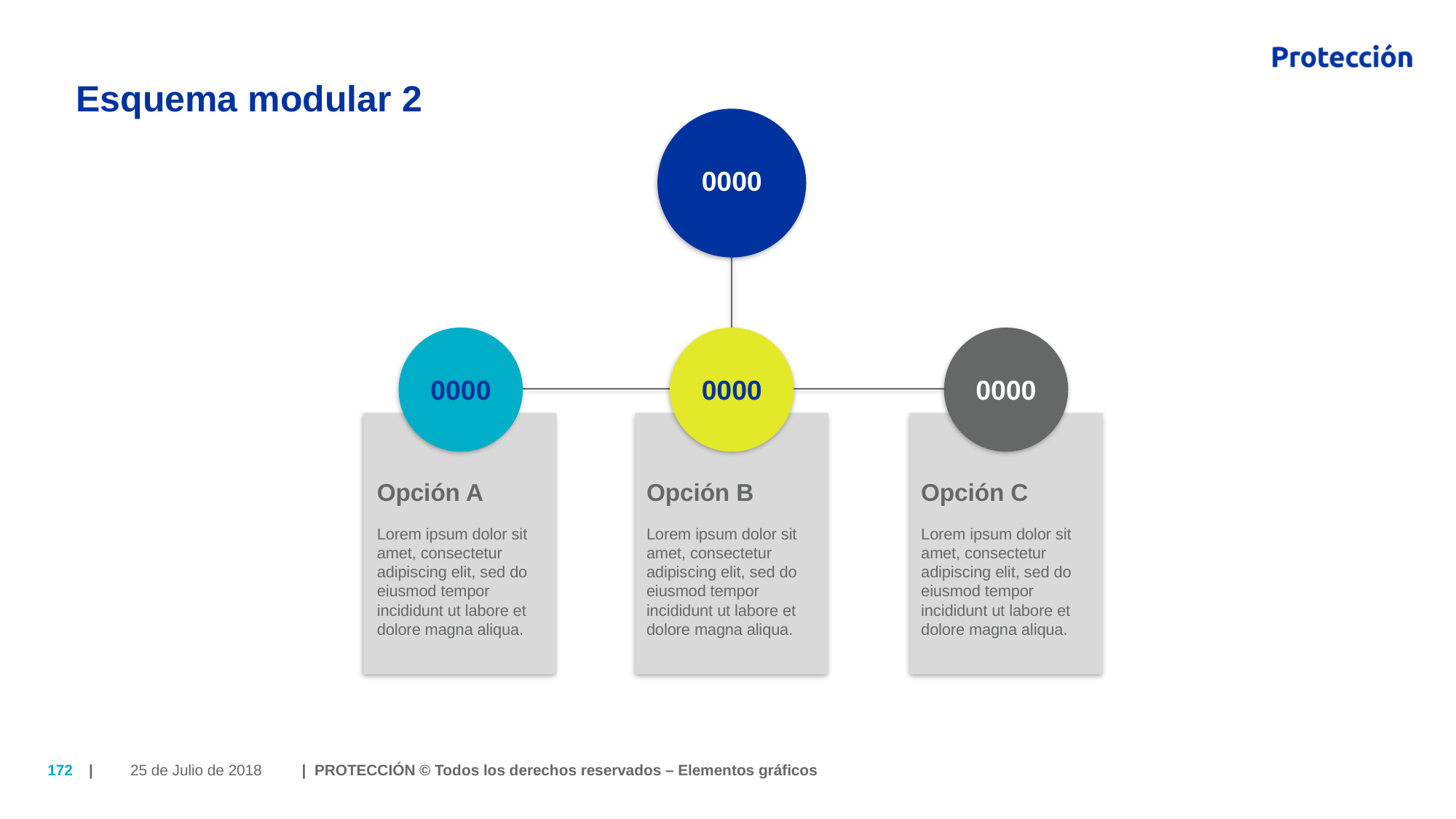

# Esquema modular 2

0000

0000
0000
0000

Opción A
Opción B
Opción C
Lorem ipsum dolor sit amet, consectetur adipiscing elit, sed do eiusmod tempor incididunt ut labore et dolore magna aliqua.
Lorem ipsum dolor sit amet, consectetur adipiscing elit, sed do eiusmod tempor incididunt ut labore et dolore magna aliqua.
Lorem ipsum dolor sit amet, consectetur adipiscing elit, sed do eiusmod tempor incididunt ut labore et dolore magna aliqua.
25 de Julio de 2018
172
|                                                  |  PROTECCIÓN © Todos los derechos reservados – Elementos gráficos